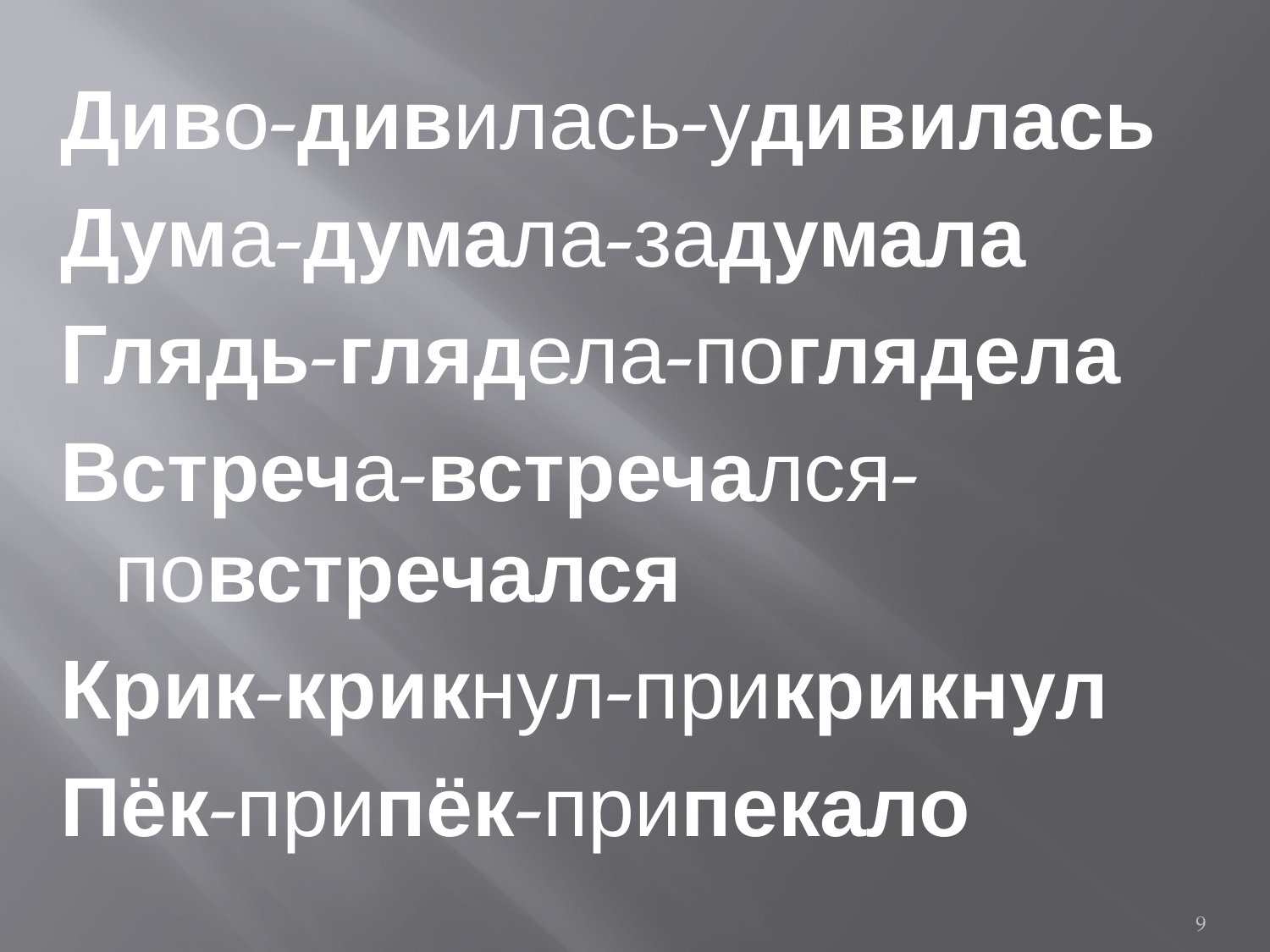

Диво-дивилась-удивилась
Дума-думала-задумала
Глядь-глядела-поглядела
Встреча-встречался-повстречался
Крик-крикнул-прикрикнул
Пёк-припёк-припекало

9